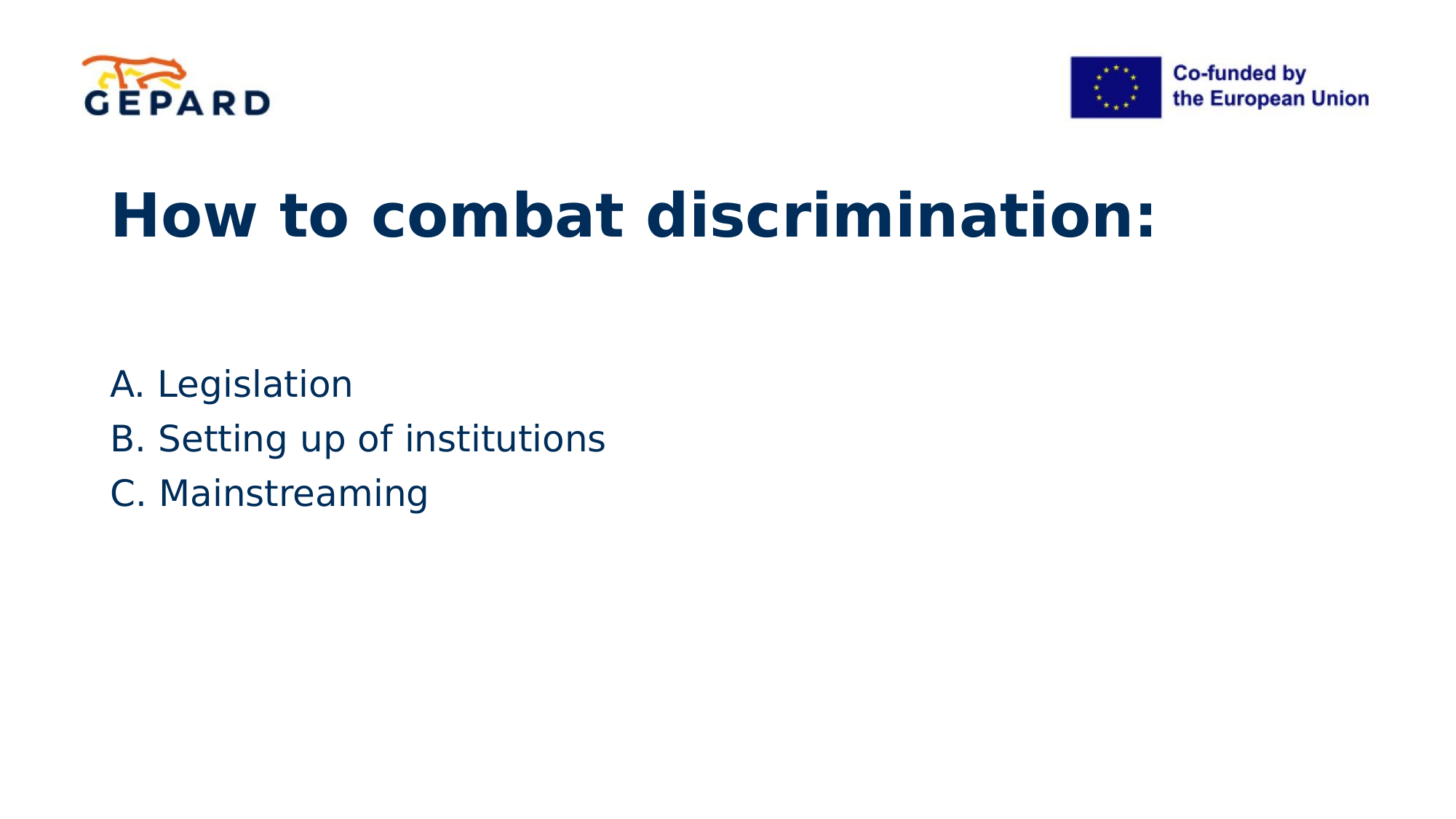

# How to combat discrimination:
A. Legislation
B. Setting up of institutions
C. Mainstreaming